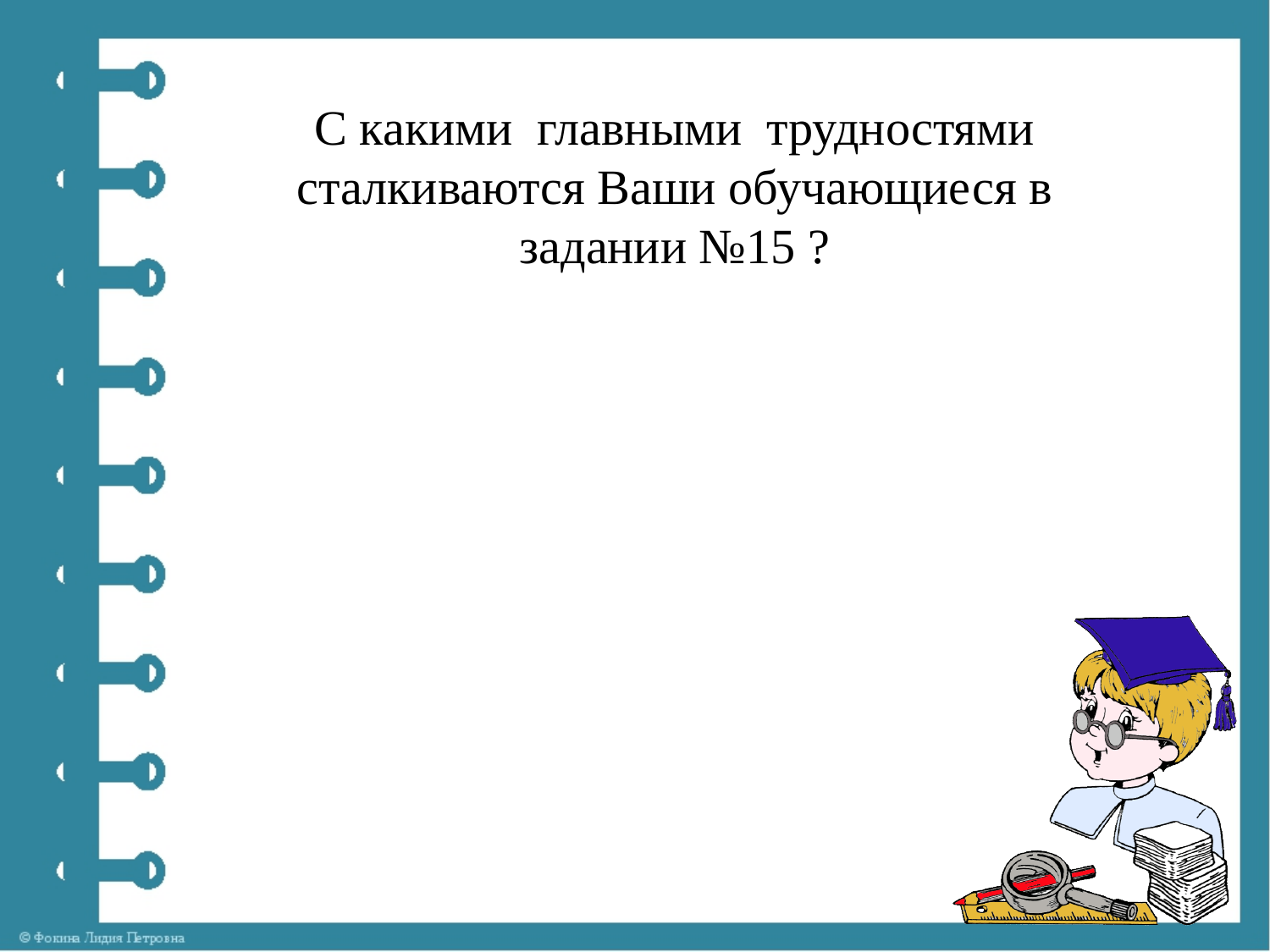

С какими  главными  трудностями сталкиваются Ваши обучающиеся в задании №15 ?